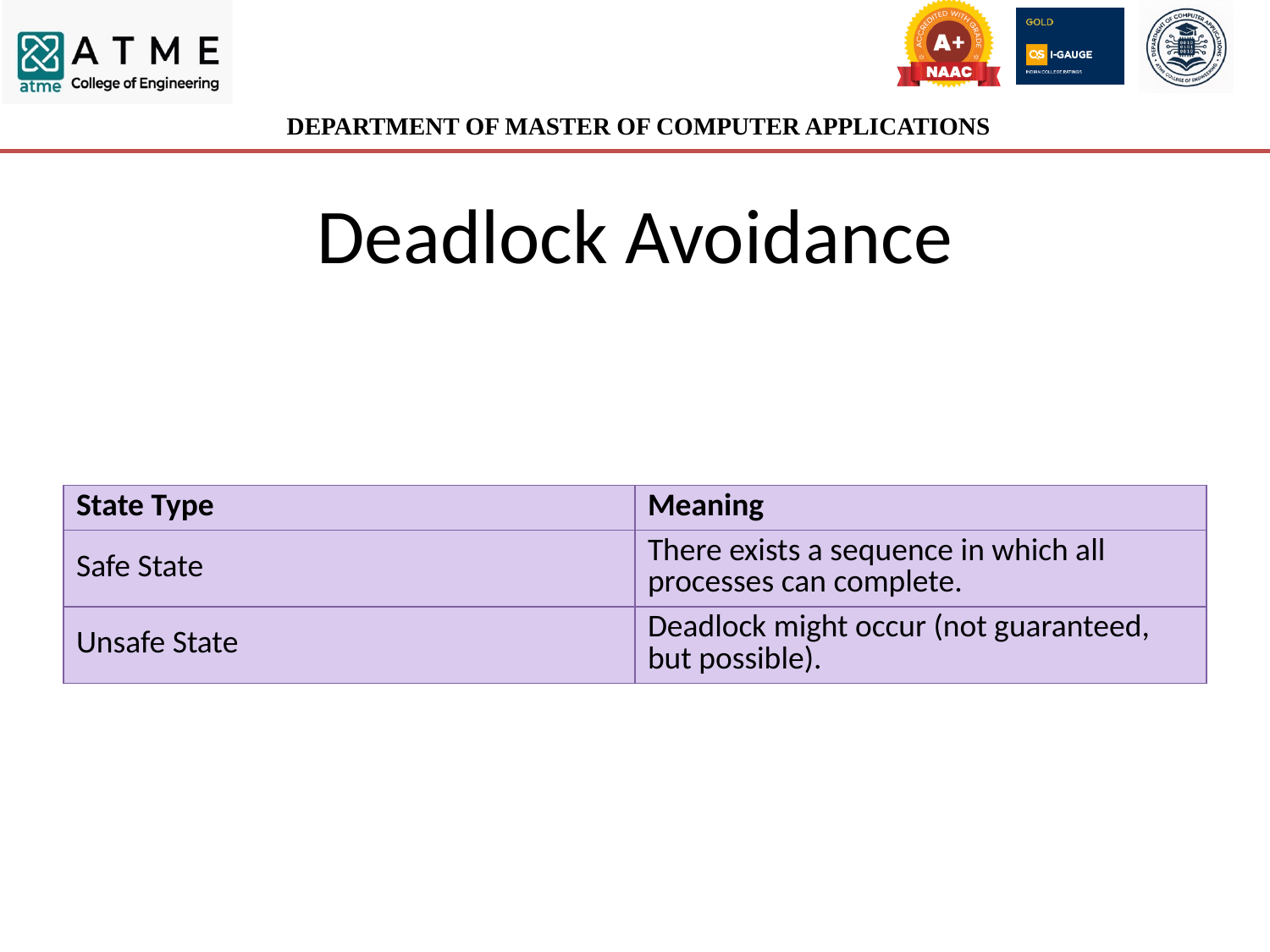

# Deadlock Avoidance
| State Type | Meaning |
| --- | --- |
| Safe State | There exists a sequence in which all processes can complete. |
| Unsafe State | Deadlock might occur (not guaranteed, but possible). |